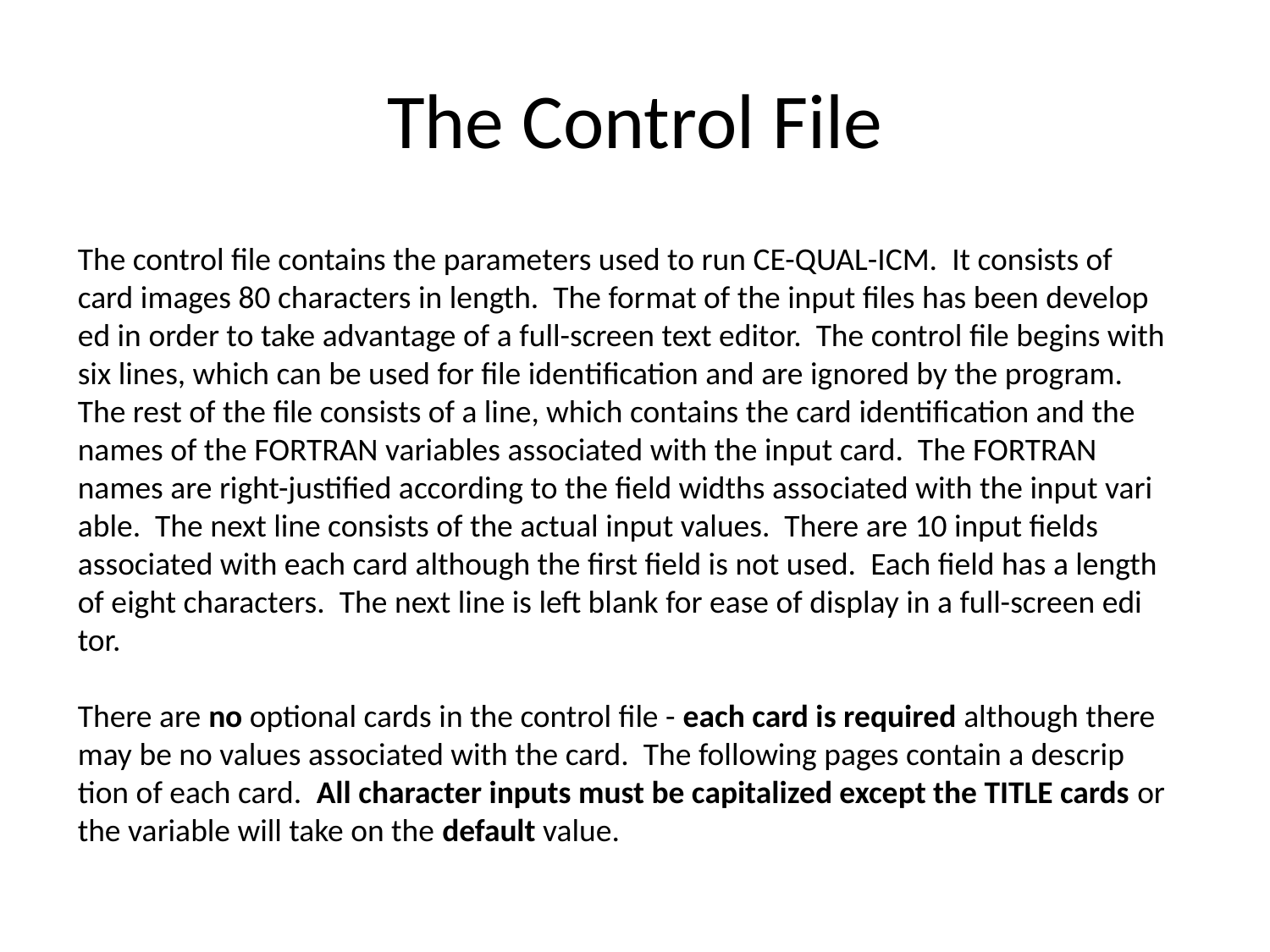

# The Control File
The control file contains the parameters used to run CE-QUAL-ICM.  It consists of card images 80 characters in length.  The for­mat of the input files has been develop­ed in order to take advan­tage of a full-screen text editor.  The control file begins with six lines, which can be used for file iden­tification and are ig­nored by the program.  The rest of the file consists of a line, which con­tains the card identifi­ca­tion and the names of the FORTRAN vari­ables as­sociated with the input card.  The FORTRAN names are right-justified according to the field widths asso­ciated with the input vari­able.  The next line consists of the actual input values.  There are 10 input fields associ­ated with each card although the first field is not used.  Each field has a length of eight charac­ters.  The next line is left blank for ease of display in a full-screen edi­tor.

There are no optional cards in the control file - each card is required although there may be no values as­sociated with the card.  The following pages contain a descrip­tion of each card.  All charac­ter inputs must be capitalized except the TITLE cards or the variable will take on the default value.